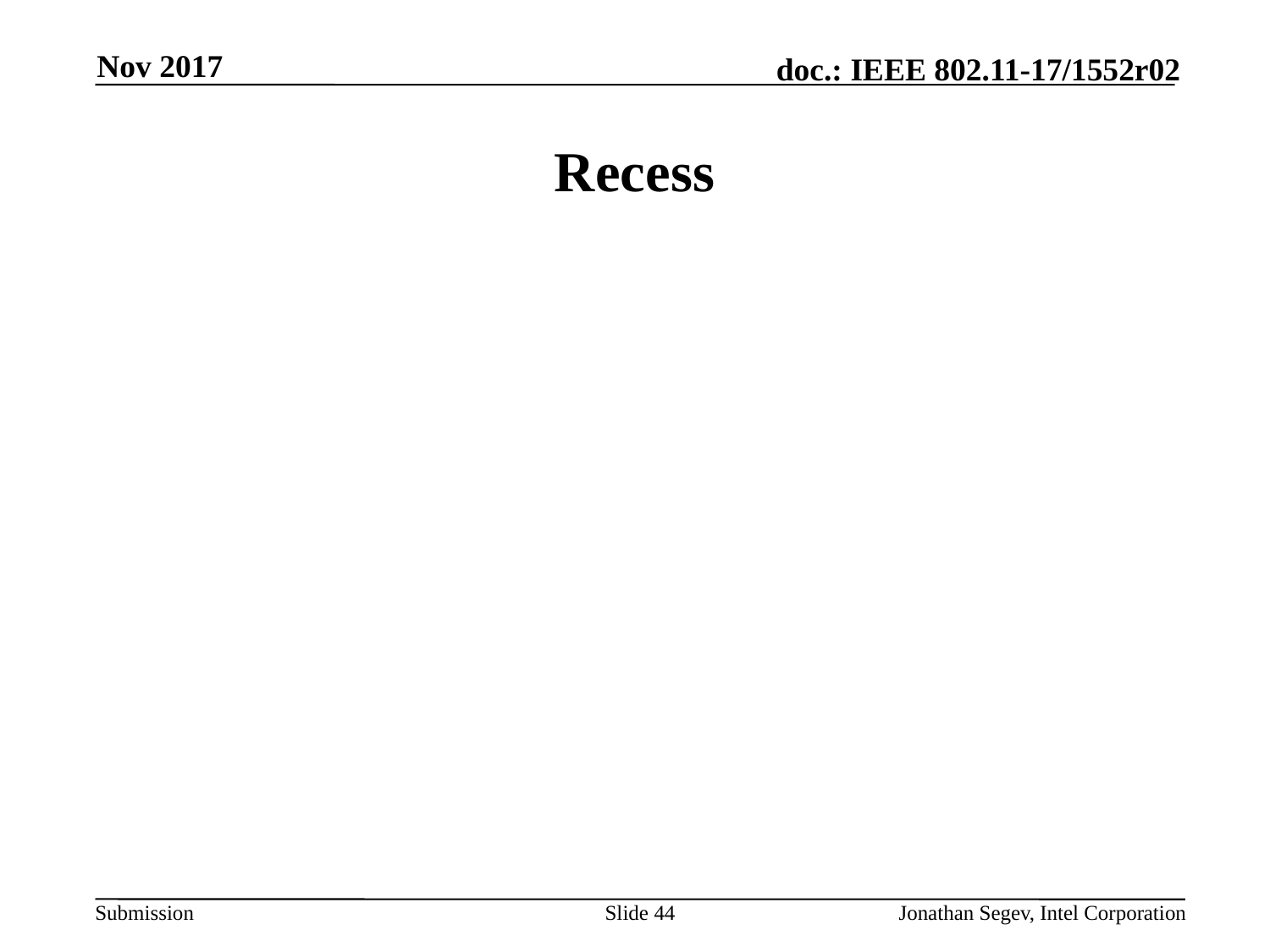

Nov 2017
# Recess

Slide 44
Jonathan Segev, Intel Corporation